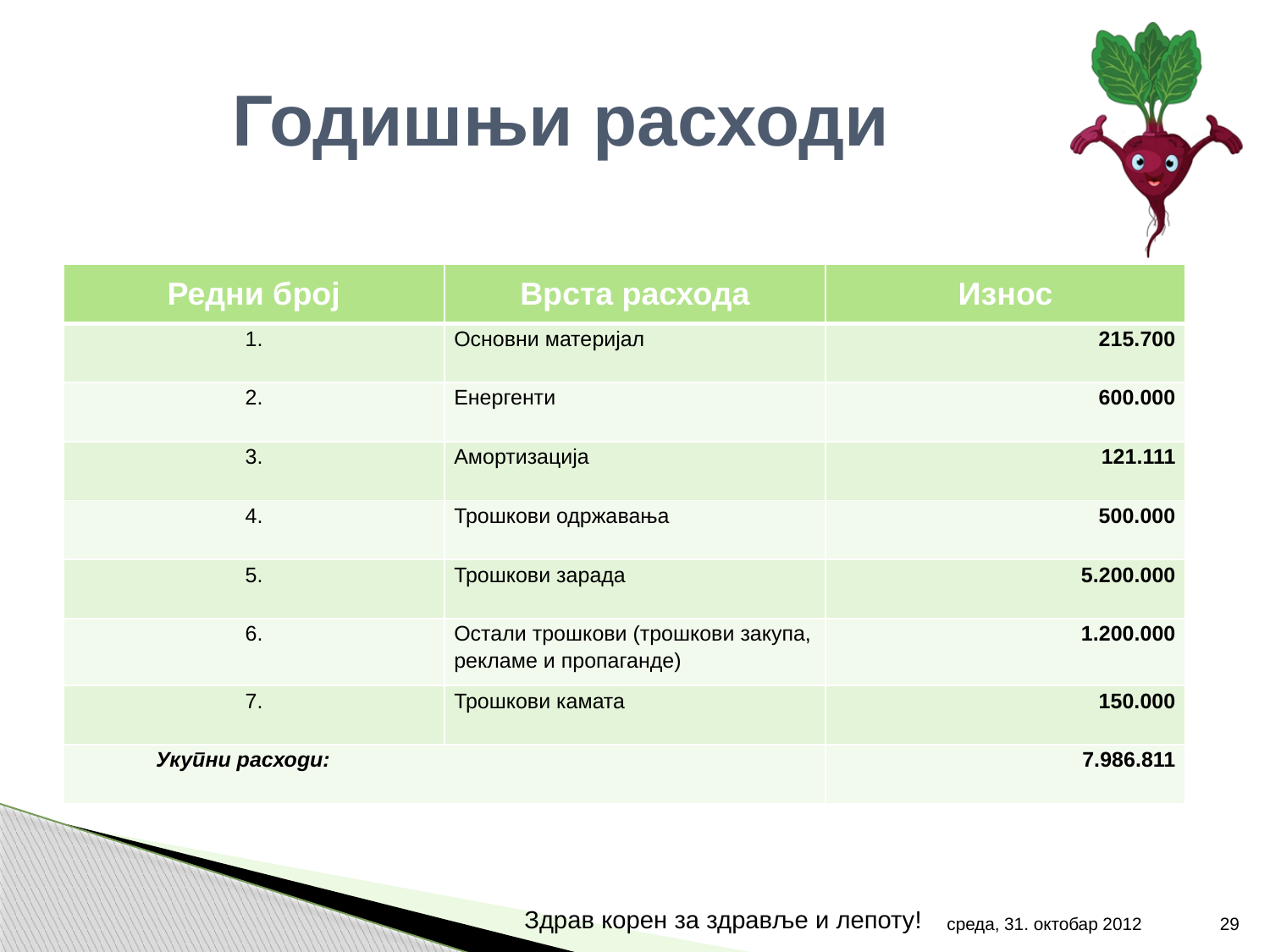

# Годишњи расходи
| Редни број | Врста расхода | Износ |
| --- | --- | --- |
| 1. | Основни материјал | 215.700 |
| 2. | Енергенти | 600.000 |
| 3. | Амортизација | 121.111 |
| 4. | Трошкови одржавања | 500.000 |
| 5. | Трошкови зарада | 5.200.000 |
| 6. | Остали трошкови (трошкови закупа, рекламе и пропаганде) | 1.200.000 |
| 7. | Трошкови камата | 150.000 |
| Укупни расходи: |  | 7.986.811 |
Здрав корен за здравље и лепоту!
среда, 31. октобар 2012
29